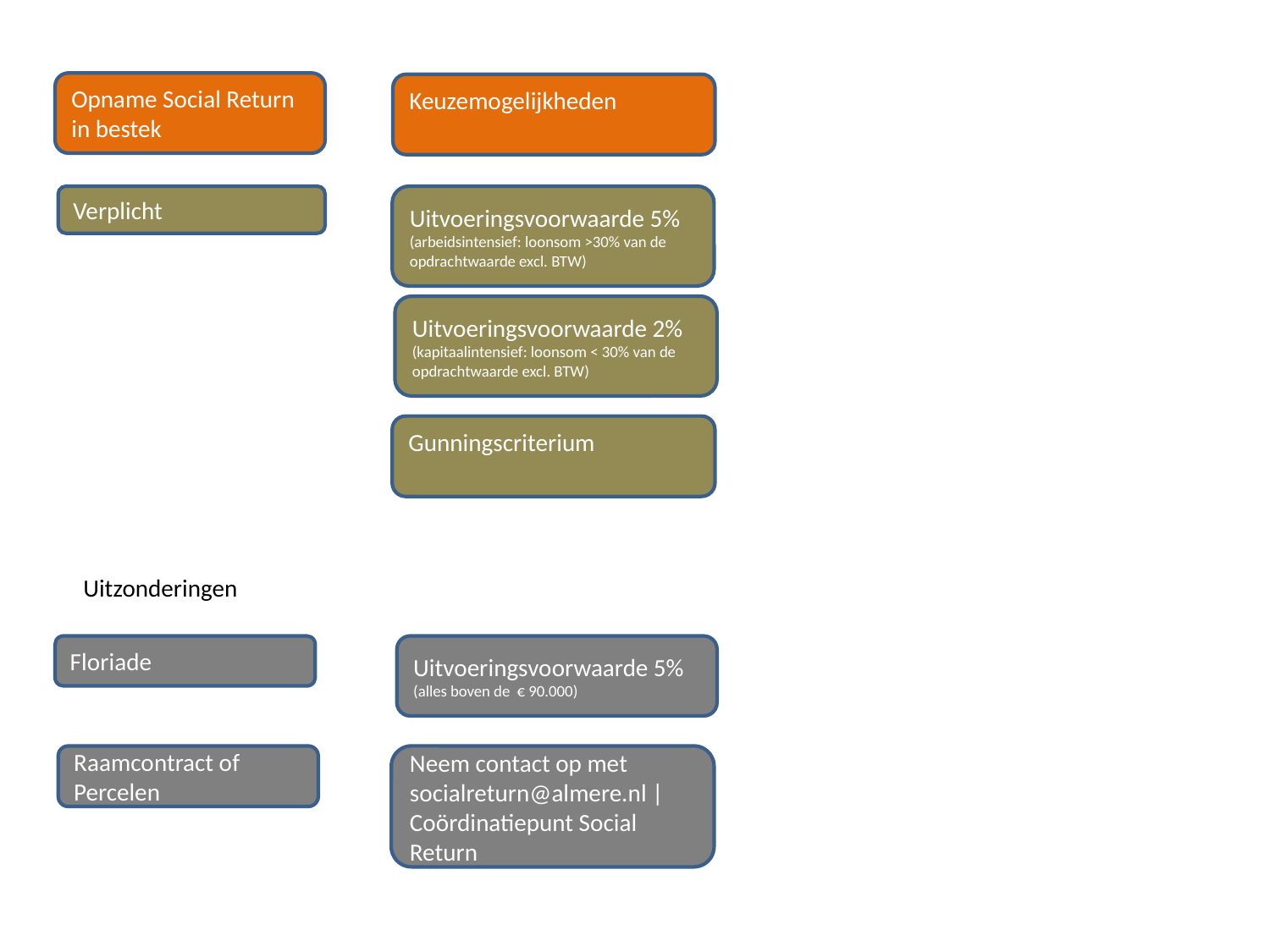

Opname Social Return in bestek
Keuzemogelijkheden

Verplicht
Uitvoeringsvoorwaarde 5% (arbeidsintensief: loonsom >30% van de opdrachtwaarde excl. BTW)
Uitvoeringsvoorwaarde 2% (kapitaalintensief: loonsom < 30% van de opdrachtwaarde excl. BTW)
Gunningscriterium

Uitzonderingen
Floriade
Uitvoeringsvoorwaarde 5%
(alles boven de  € 90.000)
Raamcontract of  Percelen
Neem contact op met socialreturn@almere.nl | Coördinatiepunt Social Return